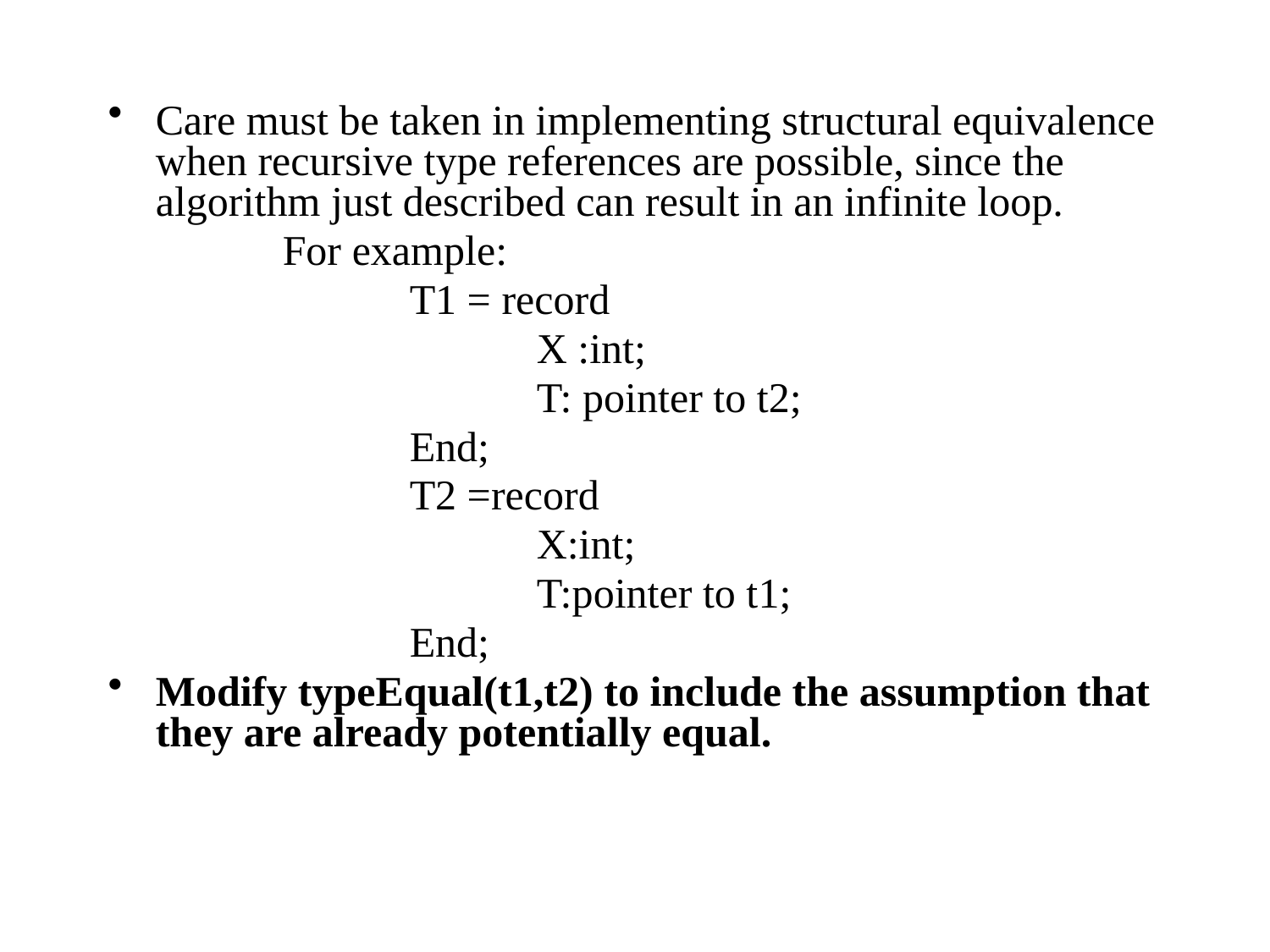

Care must be taken in implementing structural equivalence when recursive type references are possible, since the algorithm just described can result in an infinite loop.
		For example:
			T1 = record
				X :int;
				T: pointer to t2;
			End;
			T2 =record
				X:int;
				T:pointer to t1;
			End;
Modify typeEqual(t1,t2) to include the assumption that they are already potentially equal.